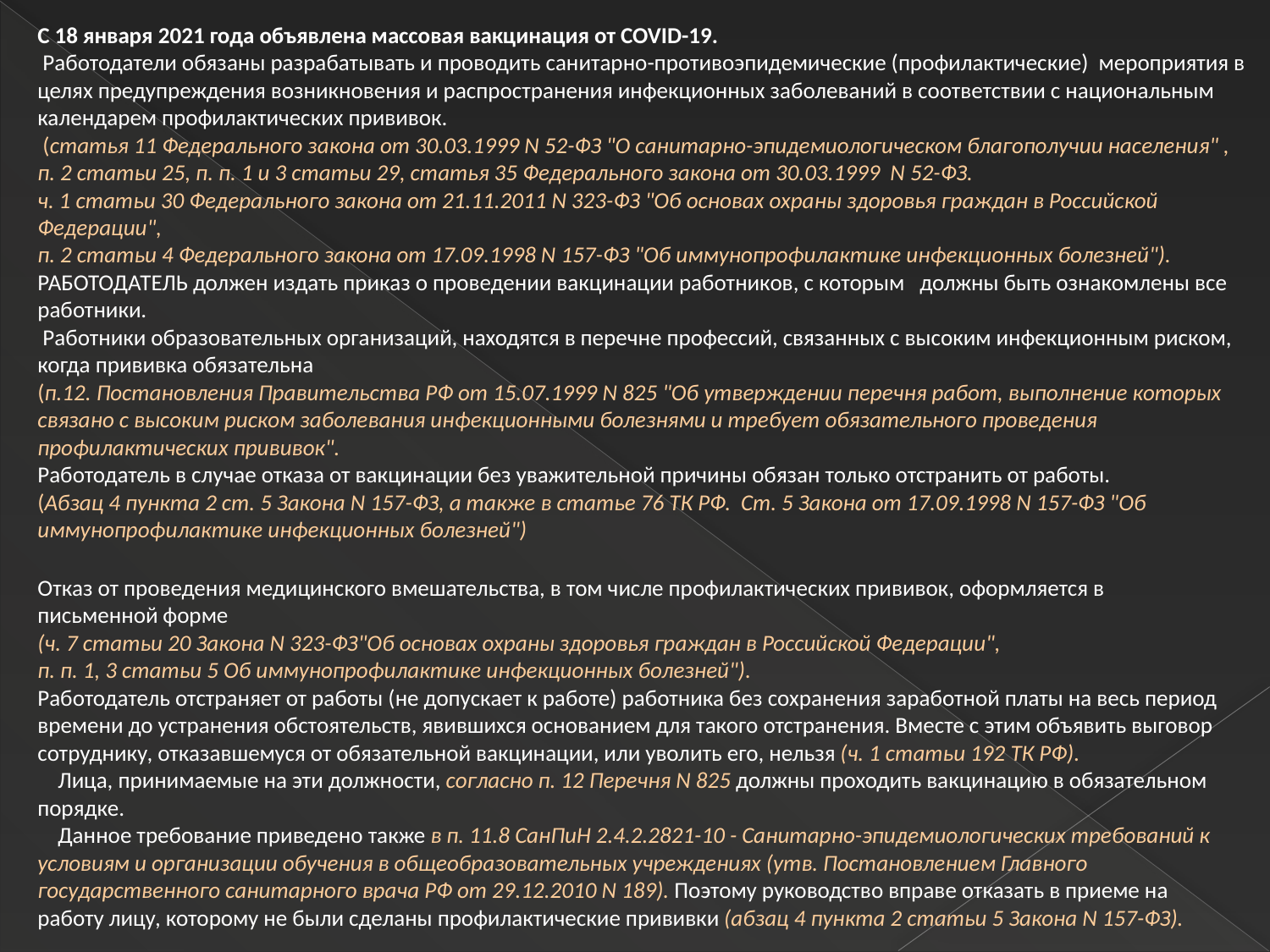

С 18 января 2021 года объявлена массовая вакцинация от COVID-19.
 Работодатели обязаны разрабатывать и проводить санитарно-противоэпидемические (профилактические)  мероприятия в целях предупреждения возникновения и распространения инфекционных заболеваний в соответствии с национальным календарем профилактических прививок.
 (статья 11 Федерального закона от 30.03.1999 N 52-ФЗ "О санитарно-эпидемиологическом благополучии населения" ,
п. 2 статьи 25, п. п. 1 и 3 статьи 29, статья 35 Федерального закона от 30.03.1999  N 52-ФЗ.
ч. 1 статьи 30 Федерального закона от 21.11.2011 N 323-ФЗ "Об основах охраны здоровья граждан в Российской Федерации",
п. 2 статьи 4 Федерального закона от 17.09.1998 N 157-ФЗ "Об иммунопрофилактике инфекционных болезней").
РАБОТОДАТЕЛЬ должен издать приказ о проведении вакцинации работников, с которым   должны быть ознакомлены все работники.
 Работники образовательных организаций, находятся в перечне профессий, связанных с высоким инфекционным риском, когда прививка обязательна
(п.12. Постановления Правительства РФ от 15.07.1999 N 825 "Об утверждении перечня работ, выполнение которых связано с высоким риском заболевания инфекционными болезнями и требует обязательного проведения профилактических прививок".
Работодатель в случае отказа от вакцинации без уважительной причины обязан только отстранить от работы.
(Абзац 4 пункта 2 ст. 5 Закона N 157-ФЗ, а также в статье 76 ТК РФ.  Ст. 5 Закона от 17.09.1998 N 157-ФЗ "Об иммунопрофилактике инфекционных болезней")
Отказ от проведения медицинского вмешательства, в том числе профилактических прививок, оформляется в письменной форме
(ч. 7 статьи 20 Закона N 323-ФЗ"Об основах охраны здоровья граждан в Российской Федерации",
п. п. 1, 3 статьи 5 Об иммунопрофилактике инфекционных болезней").
Работодатель отстраняет от работы (не допускает к работе) работника без сохранения заработной платы на весь период времени до устранения обстоятельств, явившихся основанием для такого отстранения. Вместе с этим объявить выговор сотруднику, отказавшемуся от обязательной вакцинации, или уволить его, нельзя (ч. 1 статьи 192 ТК РФ).
    Лица, принимаемые на эти должности, согласно п. 12 Перечня N 825 должны проходить вакцинацию в обязательном порядке.
    Данное требование приведено также в п. 11.8 СанПиН 2.4.2.2821-10 - Санитарно-эпидемиологических требований к условиям и организации обучения в общеобразовательных учреждениях (утв. Постановлением Главного государственного санитарного врача РФ от 29.12.2010 N 189). Поэтому руководство вправе отказать в приеме на работу лицу, которому не были сделаны профилактические прививки (абзац 4 пункта 2 статьи 5 Закона N 157-ФЗ).